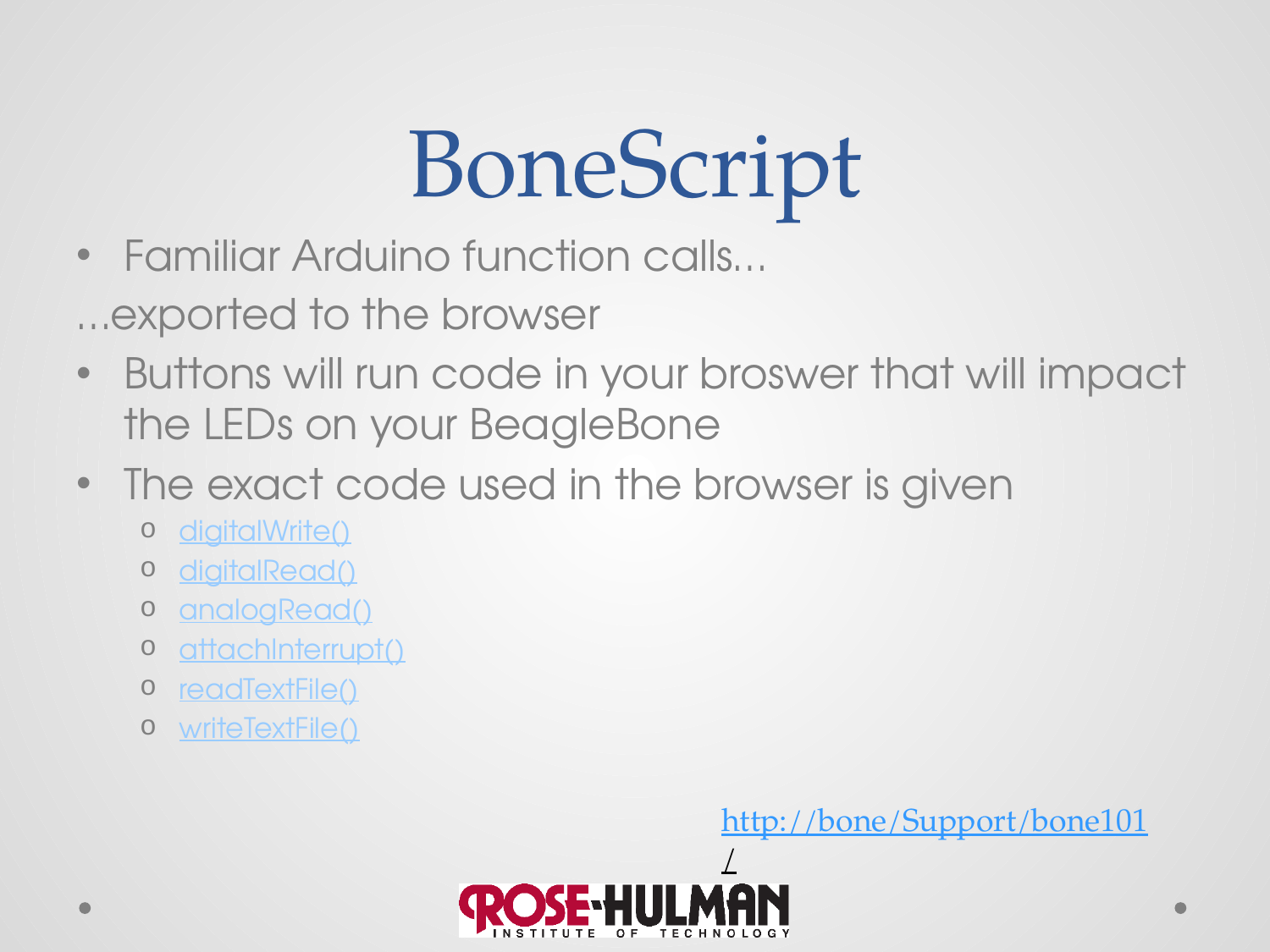

# BoneScript
Familiar Arduino function calls…
…exported to the browser
Buttons will run code in your broswer that will impact the LEDs on your BeagleBone
The exact code used in the browser is given
digitalWrite()
digitalRead()
analogRead()
attachInterrupt()
readTextFile()
writeTextFile()

http://bone/Support/bone101/